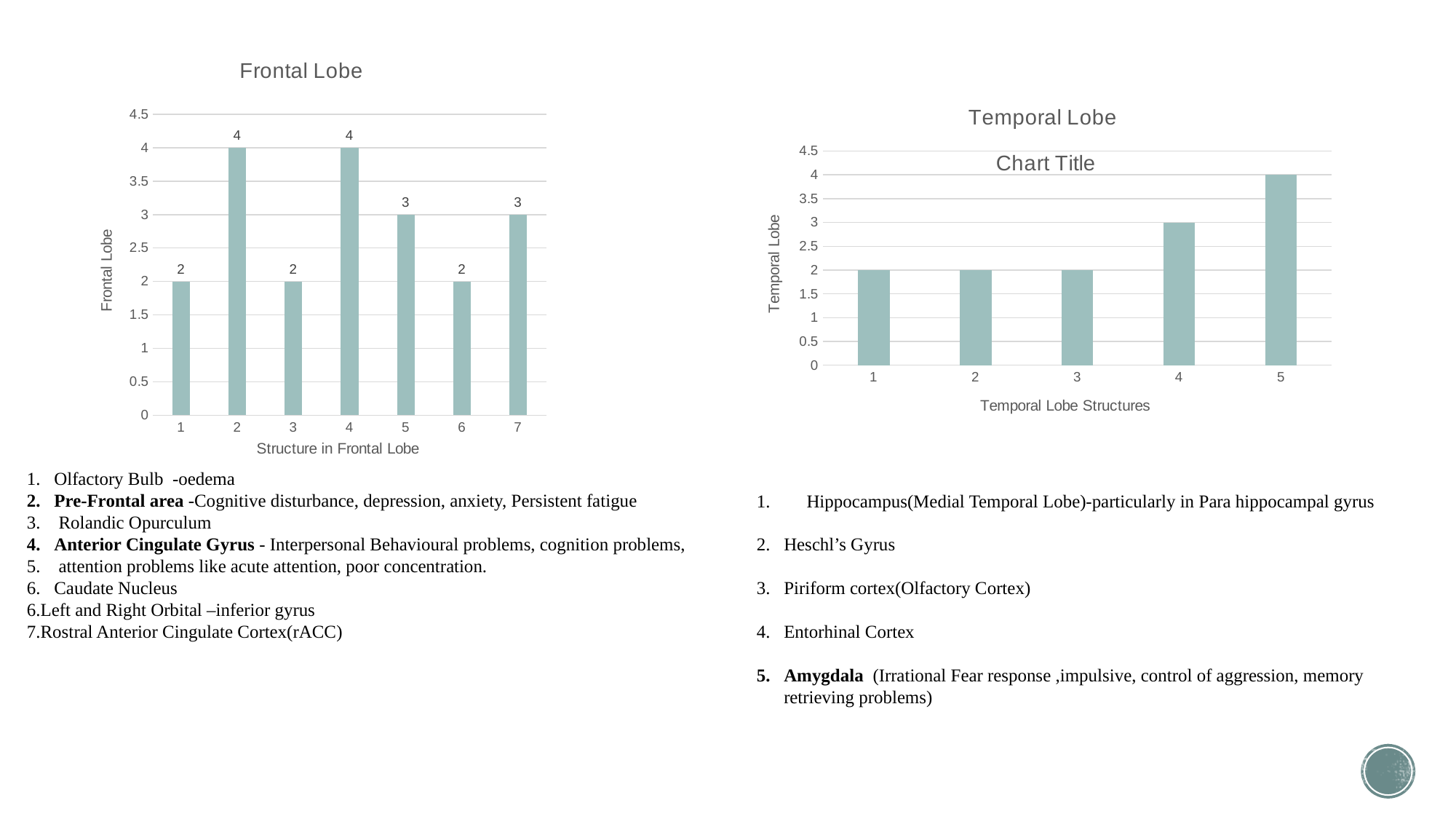

### Chart: Frontal Lobe

| Category |  |
|---|---|

### Chart: Temporal Lobe

| Category |  |
|---|---|

### Chart:

| Category |
|---|
Olfactory Bulb  -oedema
Pre-Frontal area -Cognitive disturbance, depression, anxiety, Persistent fatigue
 Rolandic Opurculum
Anterior Cingulate Gyrus - Interpersonal Behavioural problems, cognition problems,
 attention problems like acute attention, poor concentration.
Caudate Nucleus
6.Left and Right Orbital –inferior gyrus
7.Rostral Anterior Cingulate Cortex(rACC)
     Hippocampus(Medial Temporal Lobe)-particularly in Para hippocampal gyrus
Heschl’s Gyrus

Piriform cortex(Olfactory Cortex)

Entorhinal Cortex

Amygdala  (Irrational Fear response ,impulsive, control of aggression, memory retrieving problems)